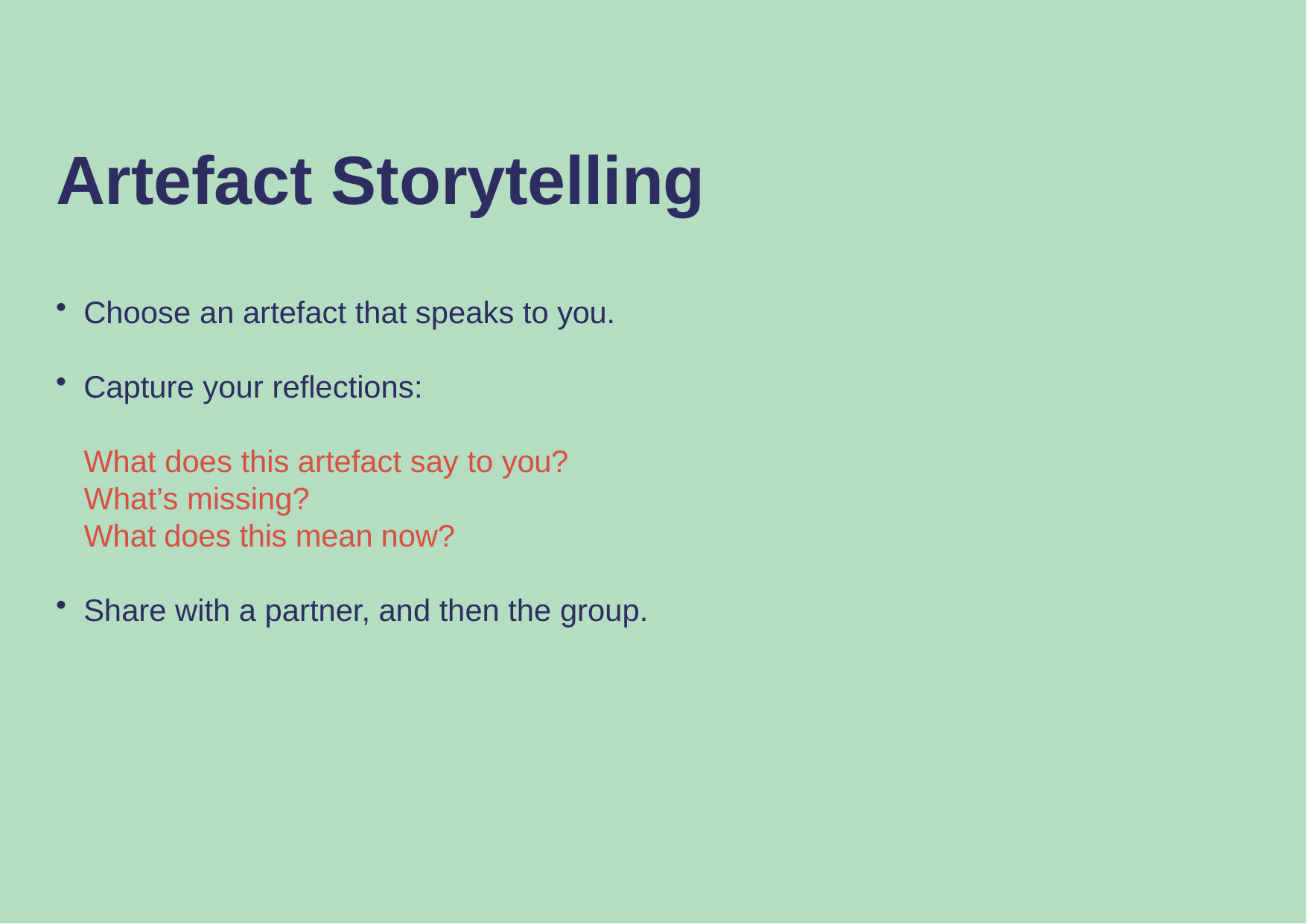

# Artefact Storytelling
Choose an artefact that speaks to you.
Capture your reflections:
What does this artefact say to you?
What’s missing?
What does this mean now?
Share with a partner, and then the group.